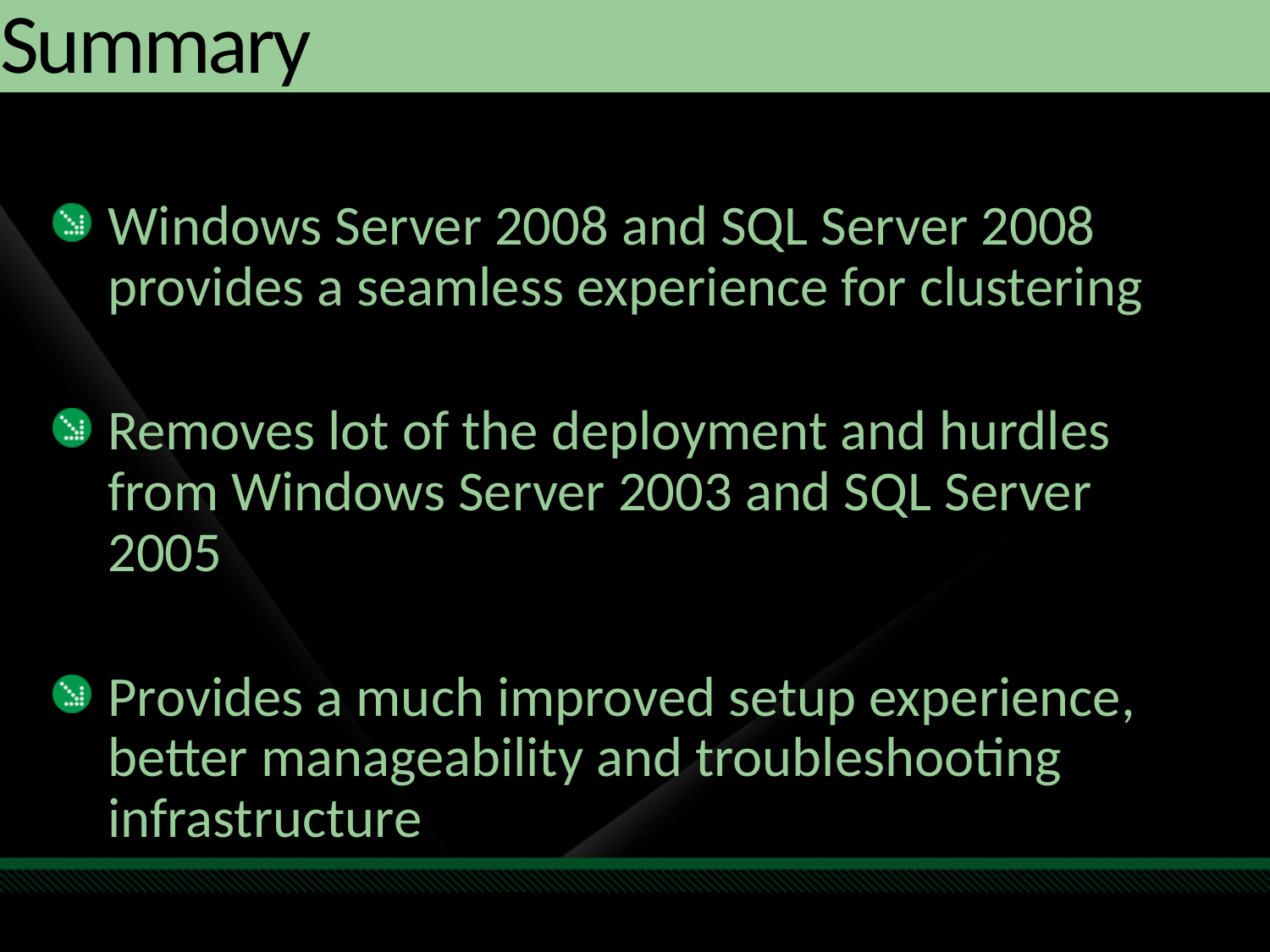

# Summary
Windows Server 2008 and SQL Server 2008 provides a seamless experience for clustering

Removes lot of the deployment and hurdles from Windows Server 2003 and SQL Server 2005

Provides a much improved setup experience, better manageability and troubleshooting infrastructure